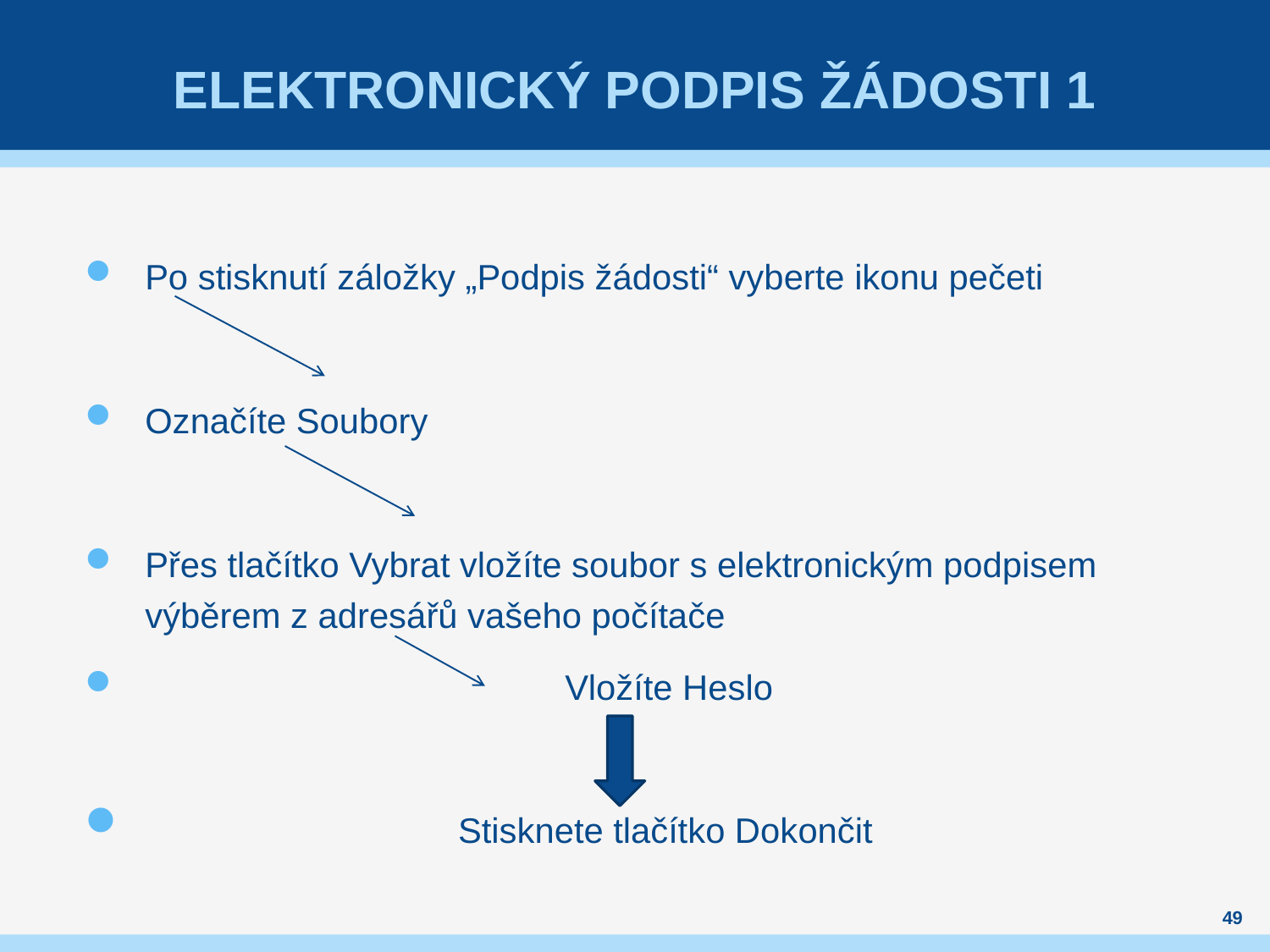

# Elektronický podpis žádosti 1
Po stisknutí záložky „Podpis žádosti“ vyberte ikonu pečeti

Označíte Soubory

Přes tlačítko Vybrat vložíte soubor s elektronickým podpisem výběrem z adresářů vašeho počítače
			    Vložíte Heslo

		     Stisknete tlačítko Dokončit

49